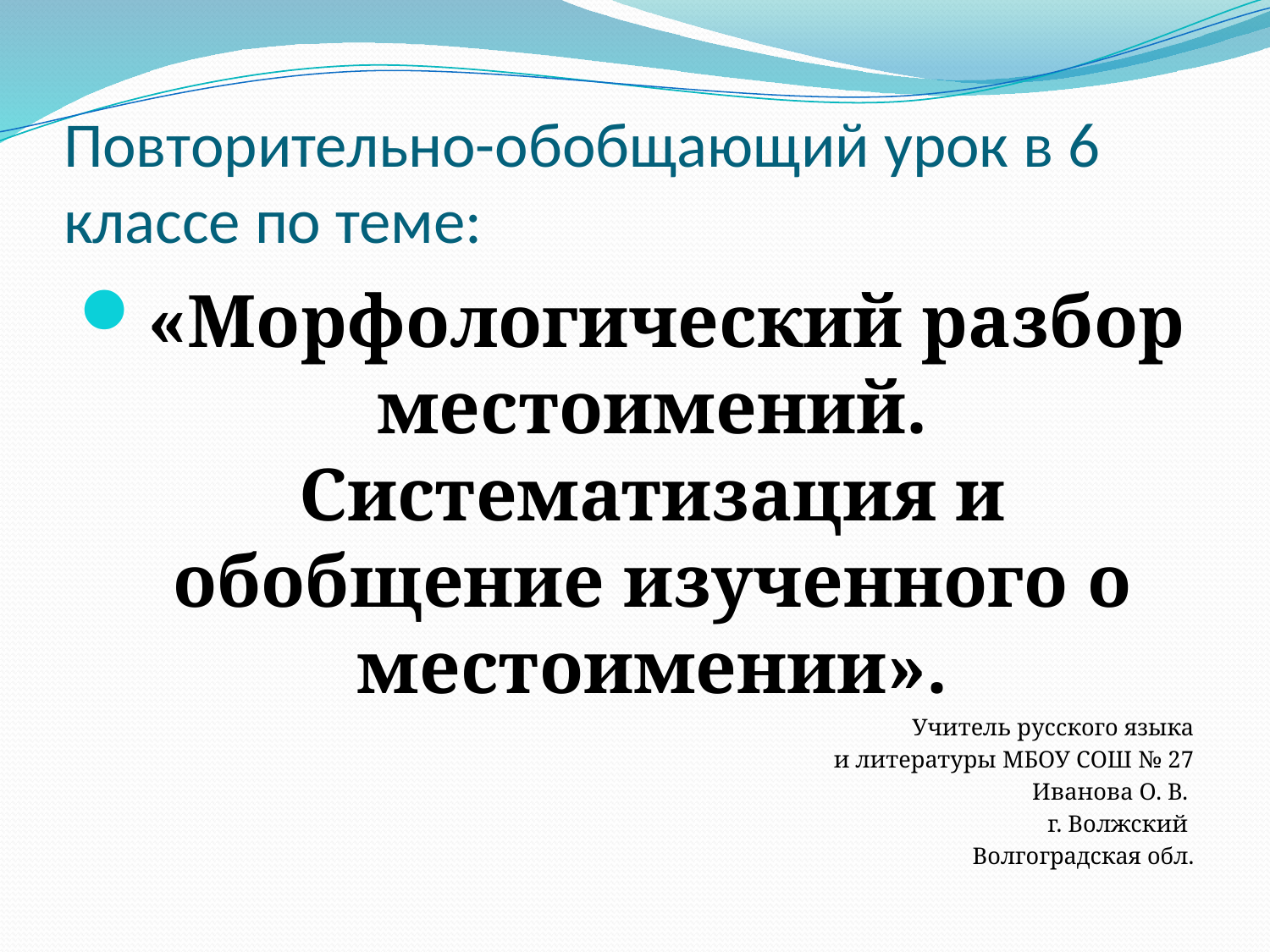

# Повторительно-обобщающий урок в 6 классе по теме:
«Морфологический разбор местоимений. Систематизация и обобщение изученного о местоимении».
Учитель русского языка
 и литературы МБОУ СОШ № 27
 Иванова О. В.
г. Волжский
Волгоградская обл.